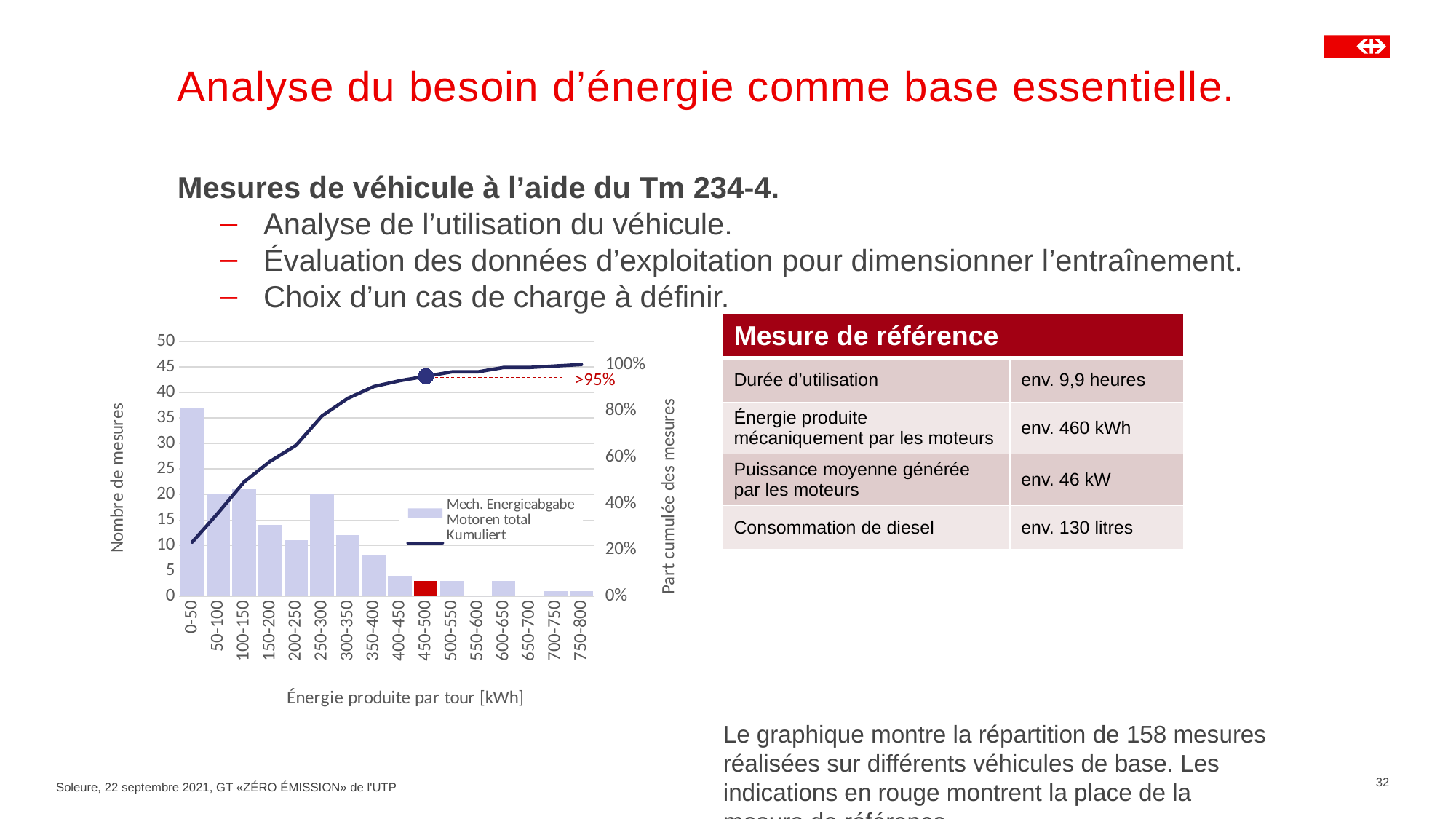

# Analyse du besoin d’énergie comme base essentielle.
Mesures de véhicule à l’aide du Tm 234-4.
Analyse de l’utilisation du véhicule.
Évaluation des données d’exploitation pour dimensionner l’entraînement.
Choix d’un cas de charge à définir.

	Le graphique montre la répartition de 158 mesures réalisées sur différents véhicules de base. Les indications en rouge montrent la place de la mesure de référence.
| Mesure de référence |  |
| --- | --- |
| Durée d’utilisation | env. 9,9 heures |
| Énergie produite mécaniquement par les moteurs | env. 460 kWh |
| Puissance moyenne générée par les moteurs | env. 46 kW |
| Consommation de diesel | env. 130 litres |

### Chart

| Category | Mech. Energieabgabe Motoren total | Kumuliert |
|---|---|---|
| 0-50 | 37.0 | 0.23417721518987342 |
| 50-100 | 20.0 | 0.3607594936708861 |
| 100-150 | 21.0 | 0.4936708860759494 |
| 150-200 | 14.0 | 0.5822784810126582 |
| 200-250 | 11.0 | 0.6518987341772152 |
| 250-300 | 20.0 | 0.7784810126582279 |
| 300-350 | 12.0 | 0.8544303797468354 |
| 350-400 | 8.0 | 0.9050632911392406 |
| 400-450 | 4.0 | 0.9303797468354431 |
| 450-500 | 3.0 | 0.949367088607595 |
| 500-550 | 3.0 | 0.9683544303797469 |
| 550-600 | 0.0 | 0.9683544303797469 |
| 600-650 | 3.0 | 0.9873417721518988 |
| 650-700 | 0.0 | 0.9873417721518988 |
| 700-750 | 1.0 | 0.9936708860759494 |
| 750-800 | 1.0 | 1.0 |
>95%
Soleure, 22 septembre 2021, GT «ZÉRO ÉMISSION» de l'UTP
32